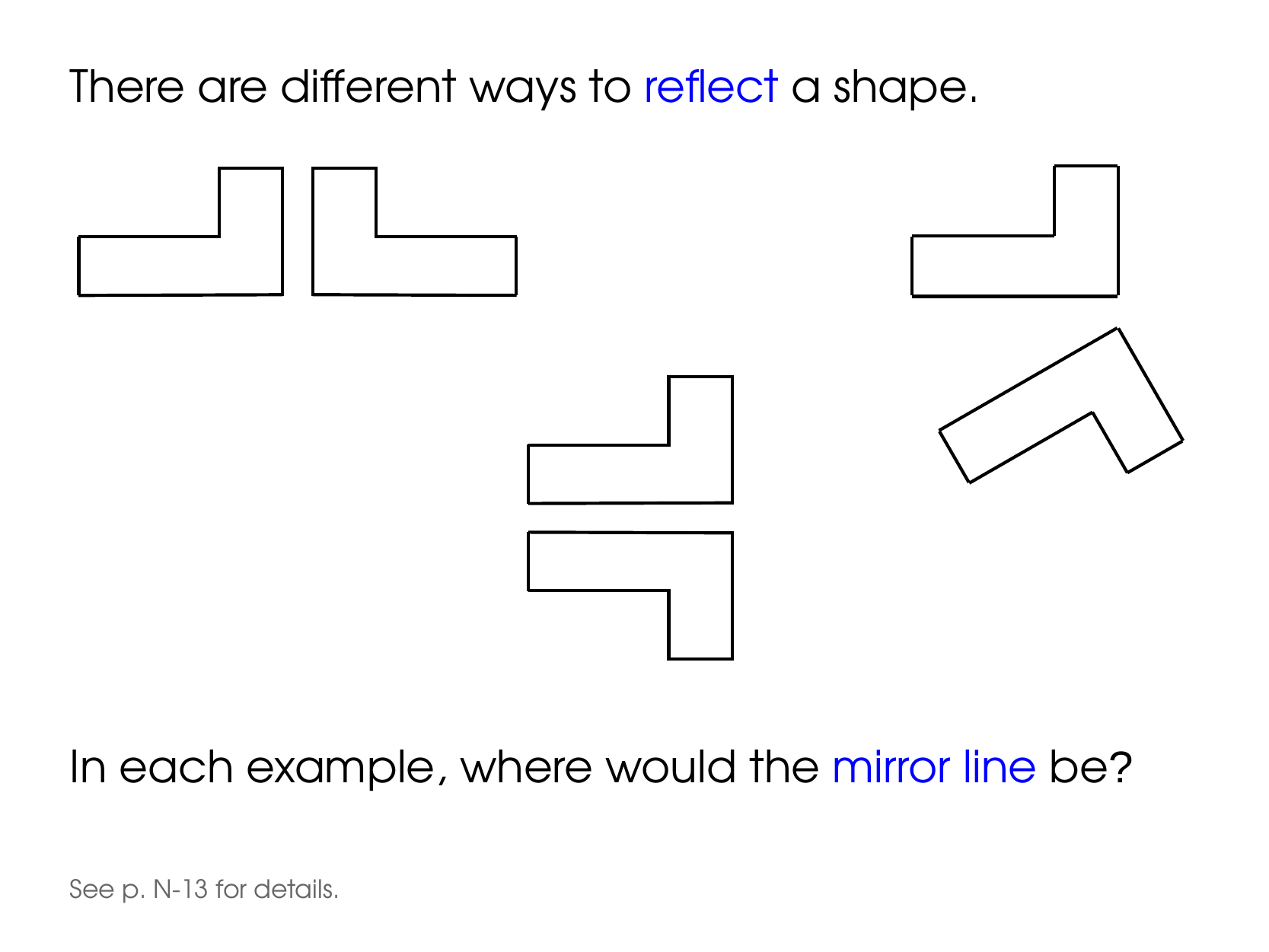

There are different ways to reflect a shape.
In each example, where would the mirror line be?
See p. N-13 for details.